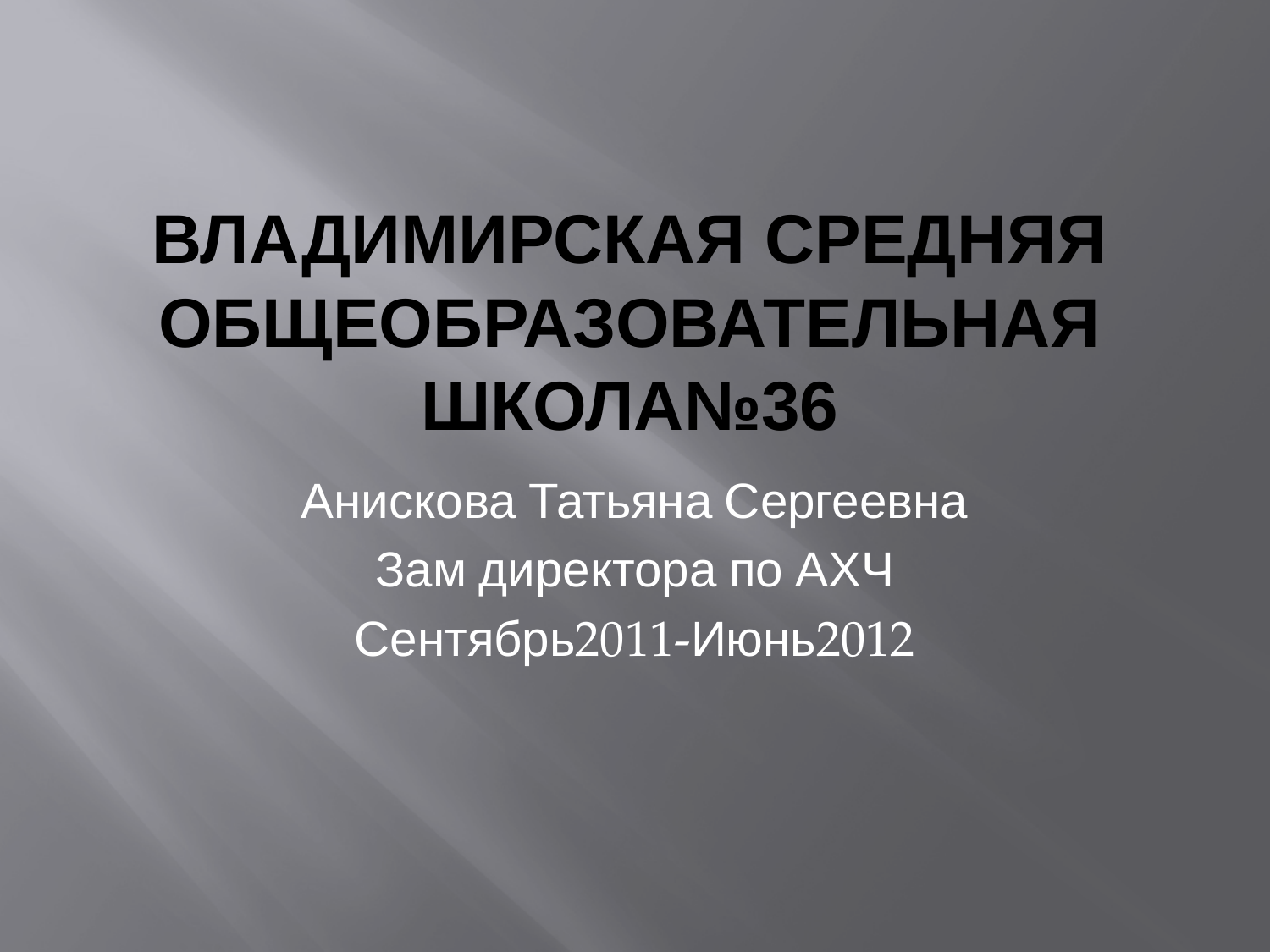

# Владимирская средняя общеобразовательная школа№36
Анискова Татьяна Сергеевна
Зам директора по АХЧ
Сентябрь2011-Июнь2012